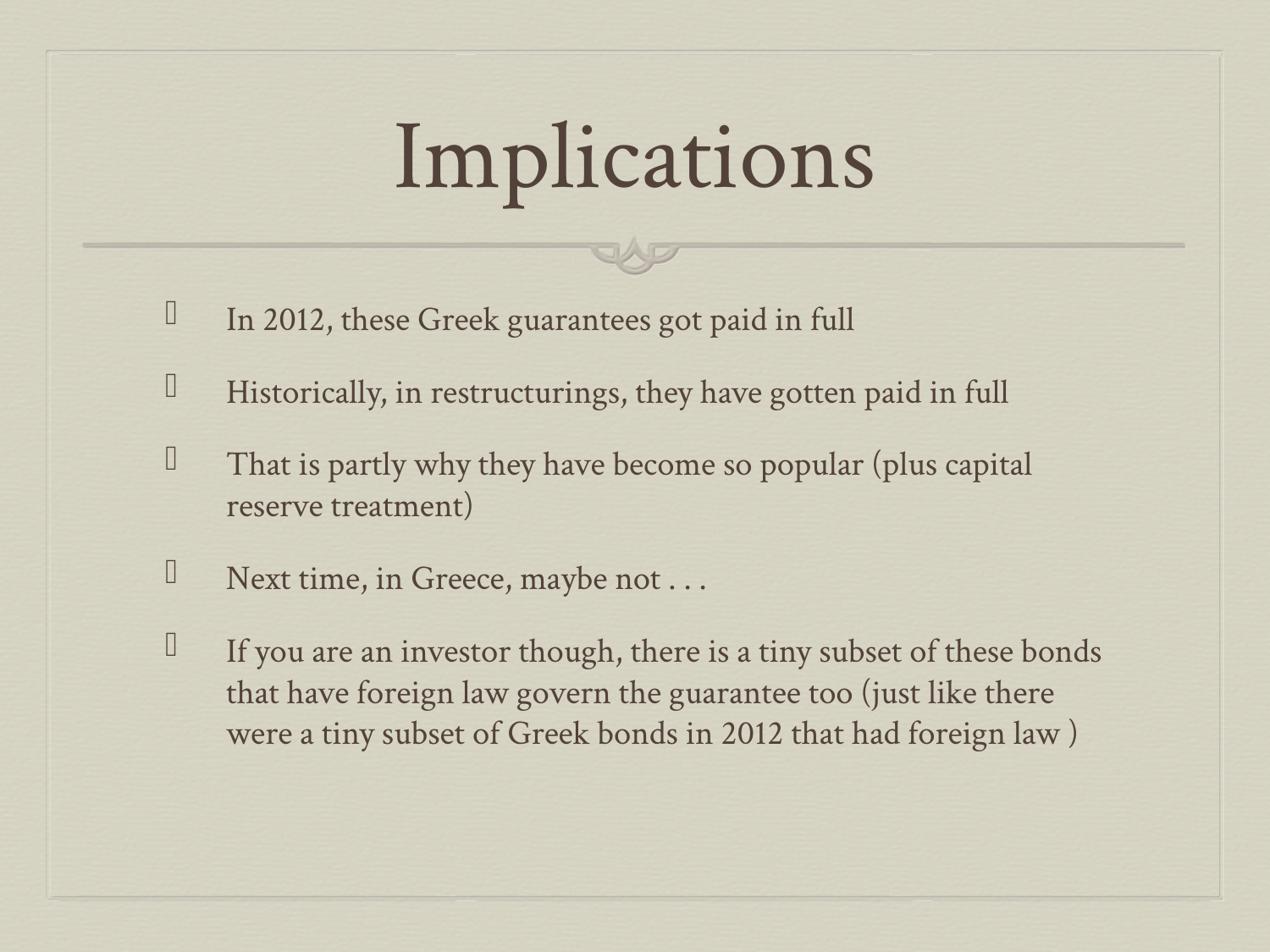

# Implications
In 2012, these Greek guarantees got paid in full
Historically, in restructurings, they have gotten paid in full
That is partly why they have become so popular (plus capital reserve treatment)
Next time, in Greece, maybe not . . .
If you are an investor though, there is a tiny subset of these bonds that have foreign law govern the guarantee too (just like there were a tiny subset of Greek bonds in 2012 that had foreign law )